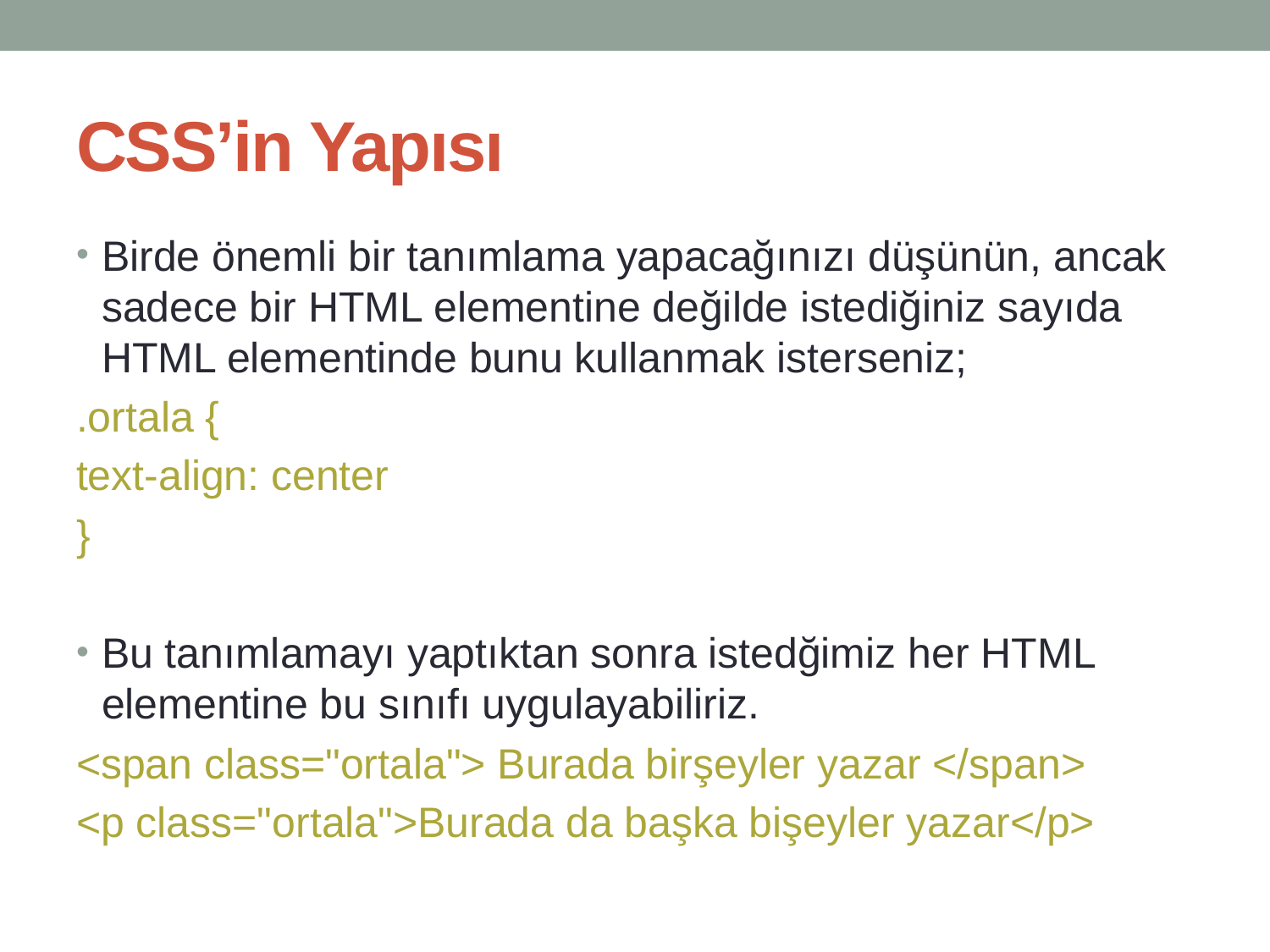

# CSS’in Yapısı
Birde önemli bir tanımlama yapacağınızı düşünün, ancak sadece bir HTML elementine değilde istediğiniz sayıda HTML elementinde bunu kullanmak isterseniz;
.ortala {
text-align: center
}

Bu tanımlamayı yaptıktan sonra istedğimiz her HTML elementine bu sınıfı uygulayabiliriz.
<span class="ortala"> Burada birşeyler yazar </span>
<p class="ortala">Burada da başka bişeyler yazar</p>